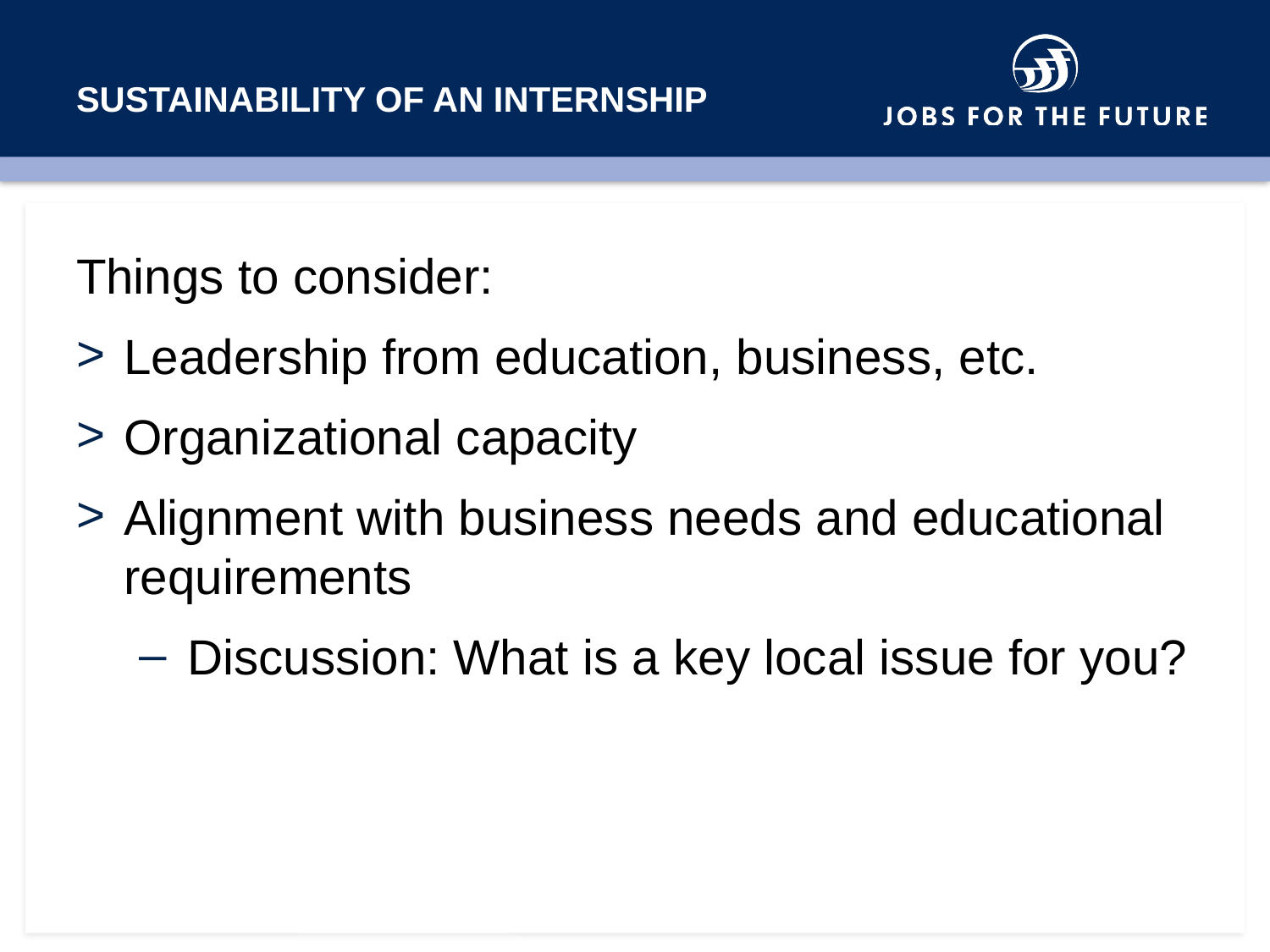

# Sustainability of an Internship
Things to consider:
Leadership from education, business, etc.
Organizational capacity
Alignment with business needs and educational requirements
Discussion: What is a key local issue for you?